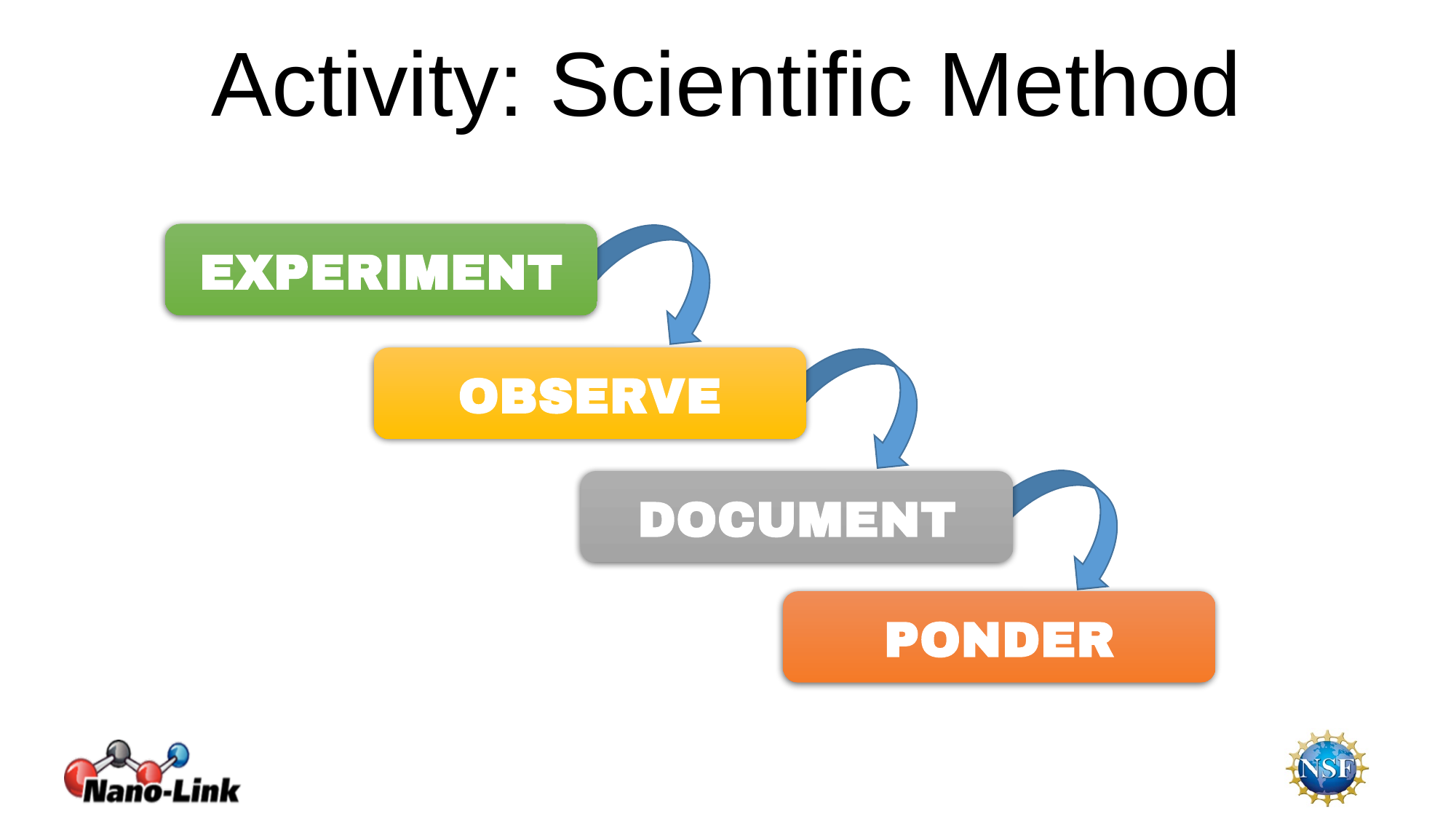

Activity: Scientific Method
EXPERIMENT

OBSERVE

DOCUMENT

PONDER